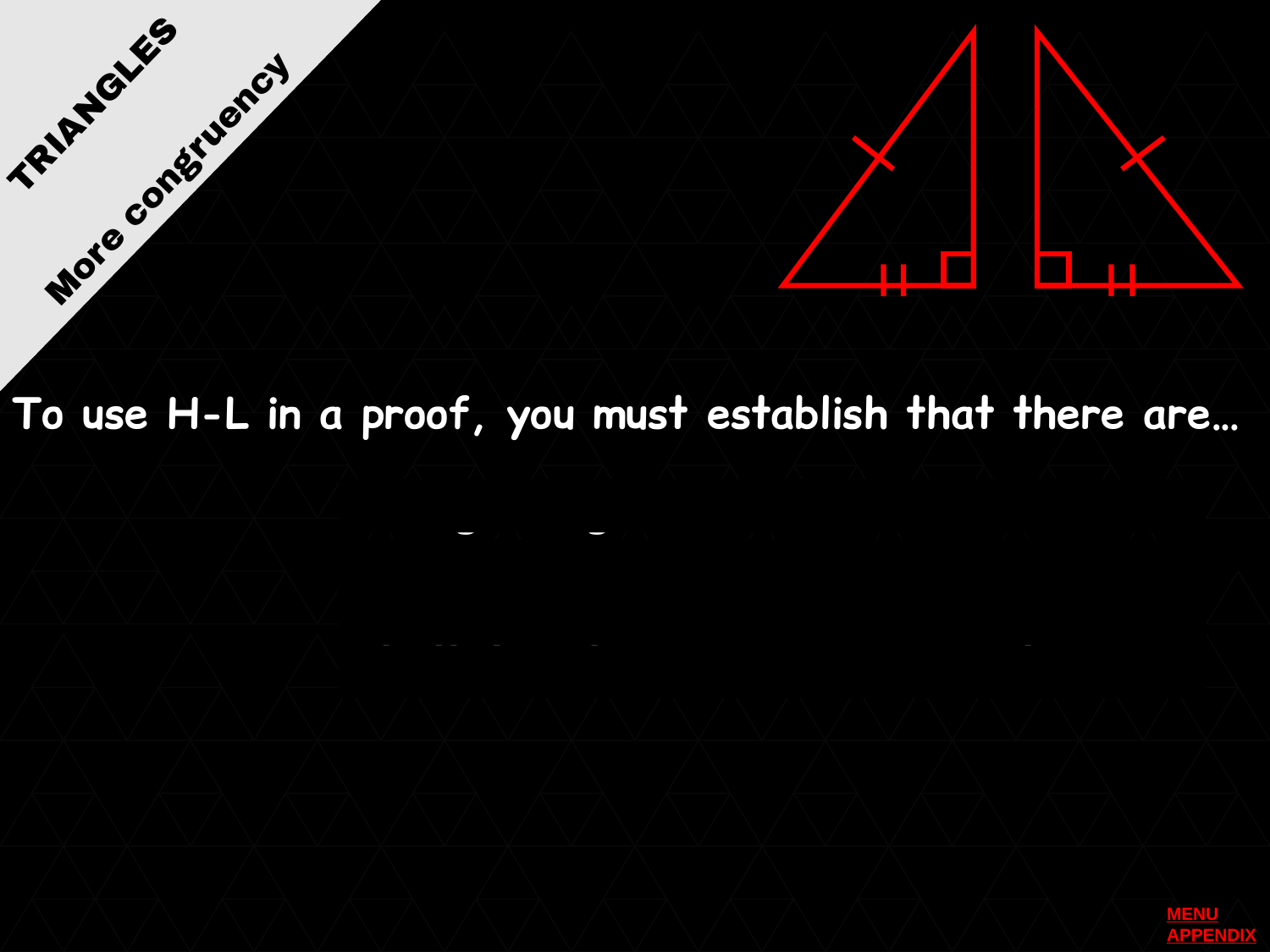

TRIANGLES
More congruency
To use H-L in a proof, you must establish that there are…
2 right angles
Both triangles are right triangles
A pair of legs are congruent
both hypotenuses are congruent

MENU
APPENDIX